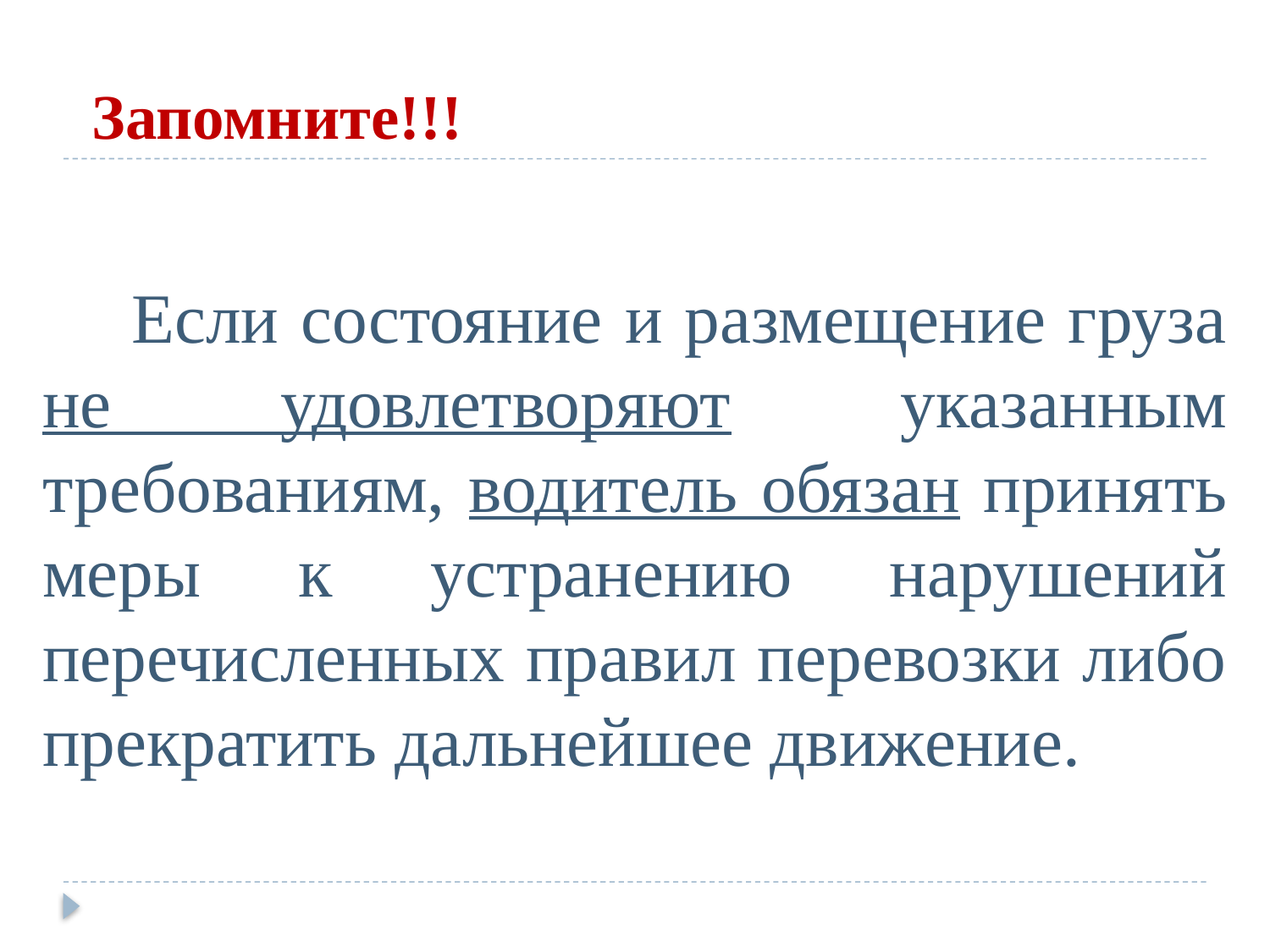

Запомните!!!

    Если состояние и размещение груза не удовлетворяют указанным требованиям, водитель обязан принять меры к устранению нарушений перечисленных правил перевозки либо прекратить дальнейшее движение.